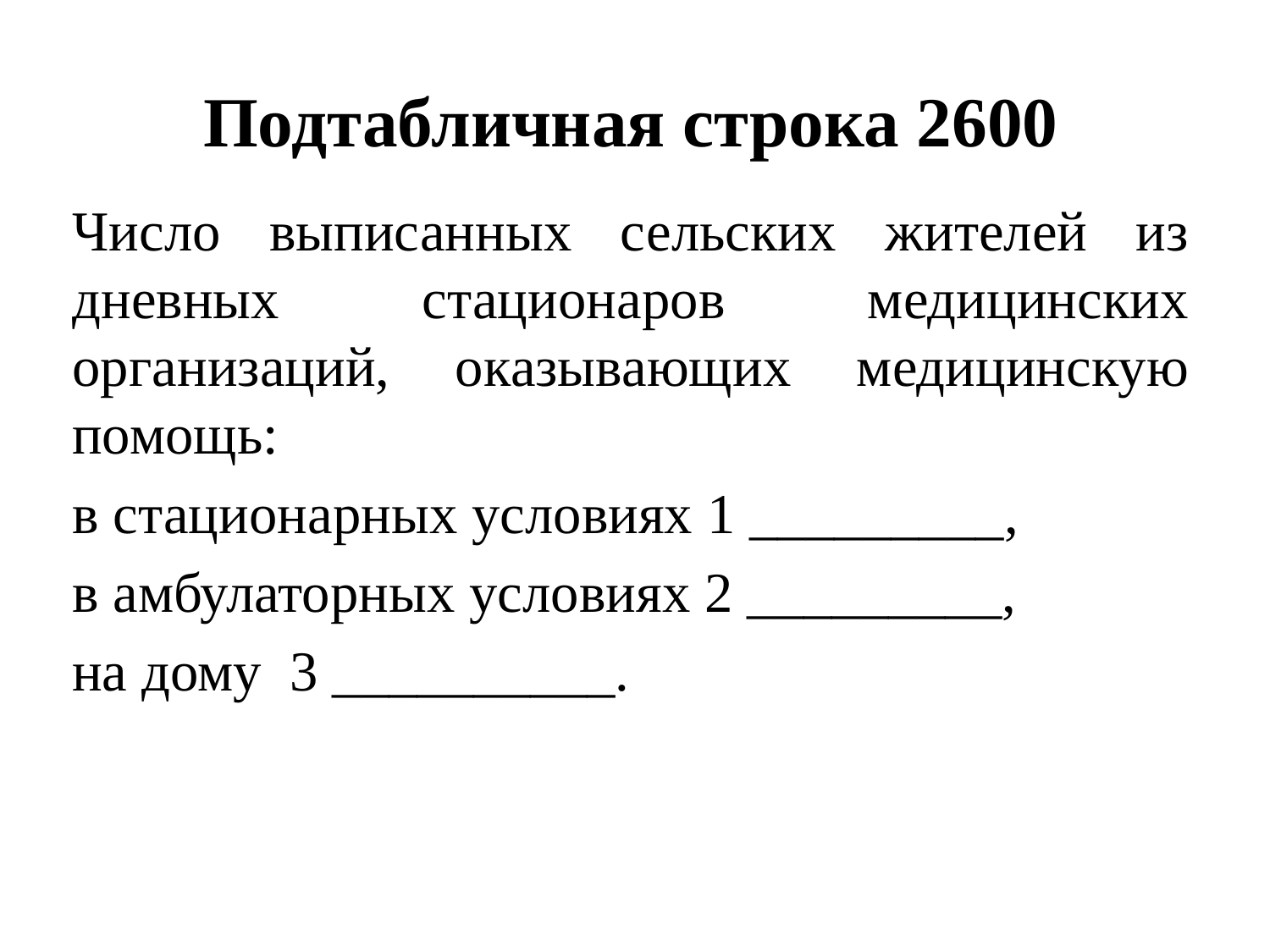

# Подтабличная строка 2600
Число выписанных сельских жителей из дневных стационаров медицинских организаций, оказывающих медицинскую помощь:
в стационарных условиях 1 _________,
в амбулаторных условиях 2 _________,
на дому  3 __________.